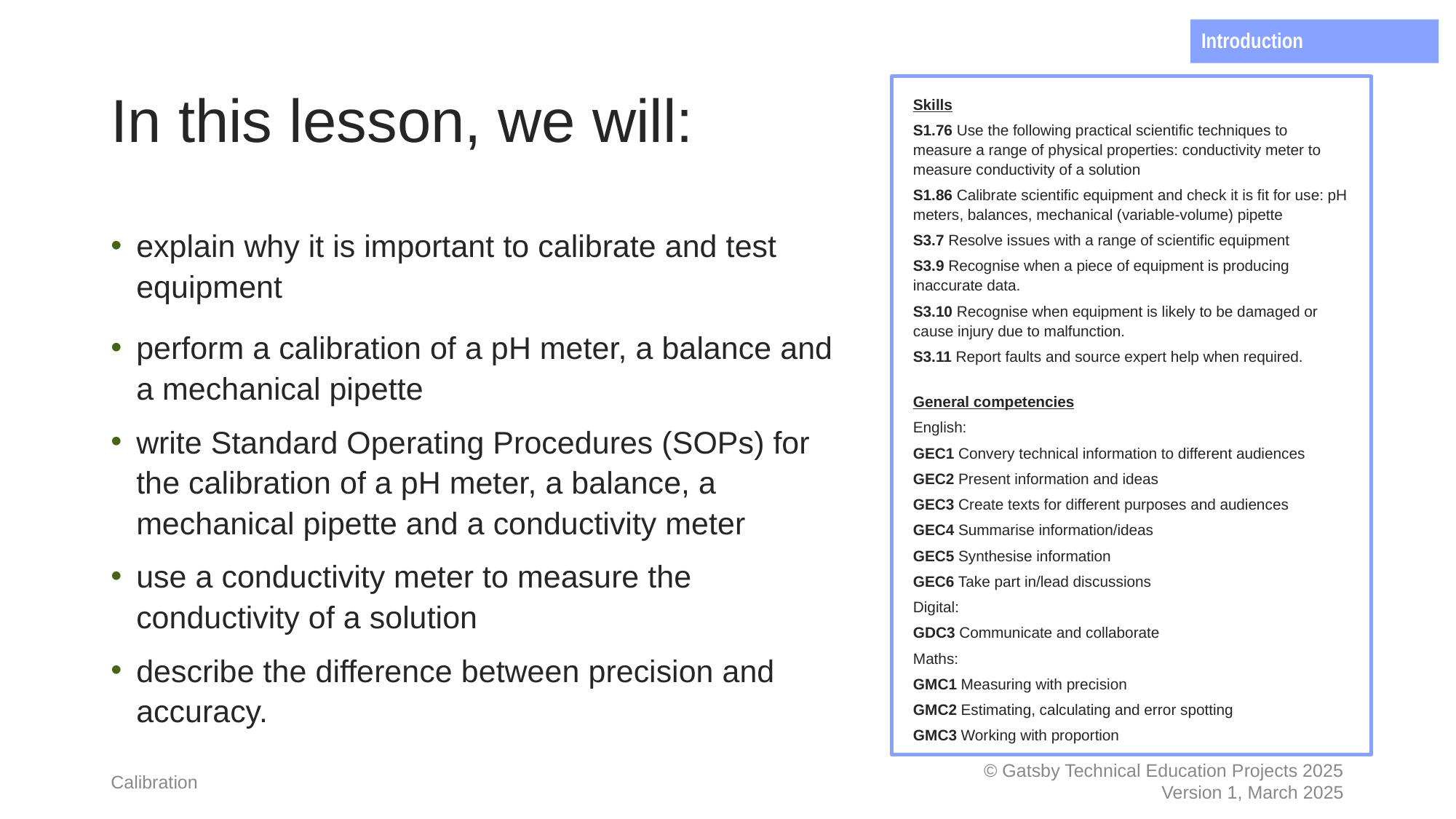

Introduction
# In this lesson, we will:
Skills
S1.76 Use the following practical scientific techniques to measure a range of physical properties: conductivity meter to measure conductivity of a solution
S1.86 Calibrate scientific equipment and check it is fit for use: pH meters, balances, mechanical (variable-volume) pipette
S3.7 Resolve issues with a range of scientific equipment
S3.9 Recognise when a piece of equipment is producing inaccurate data.
S3.10 Recognise when equipment is likely to be damaged or cause injury due to malfunction.
S3.11 Report faults and source expert help when required.

General competencies
English:
GEC1 Convery technical information to different audiences
GEC2 Present information and ideas
GEC3 Create texts for different purposes and audiences
GEC4 Summarise information/ideas
GEC5 Synthesise information
GEC6 Take part in/lead discussions
Digital:
GDC3 Communicate and collaborate
Maths:
GMC1 Measuring with precision
GMC2 Estimating, calculating and error spotting
GMC3 Working with proportion
explain why it is important to calibrate and test equipment
perform a calibration of a pH meter, a balance and a mechanical pipette
write Standard Operating Procedures (SOPs) for the calibration of a pH meter, a balance, a mechanical pipette and a conductivity meter
use a conductivity meter to measure the conductivity of a solution
describe the difference between precision and accuracy.
Calibration